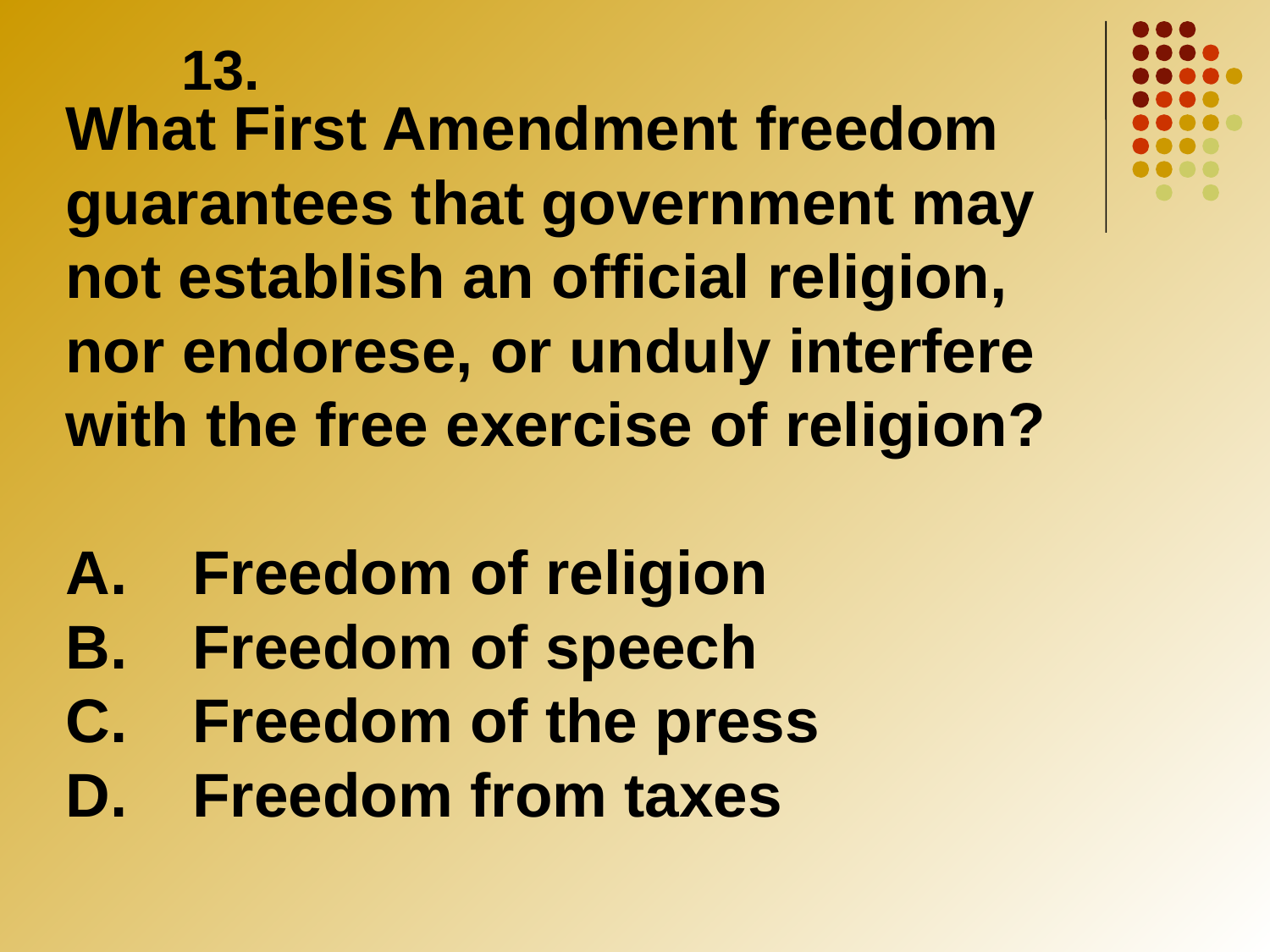

13.
# What First Amendment freedom guarantees that government may not establish an official religion, nor endorese, or unduly interfere with the free exercise of religion? A.	Freedom of religion B.	Freedom of speech C.	Freedom of the press D.	Freedom from taxes